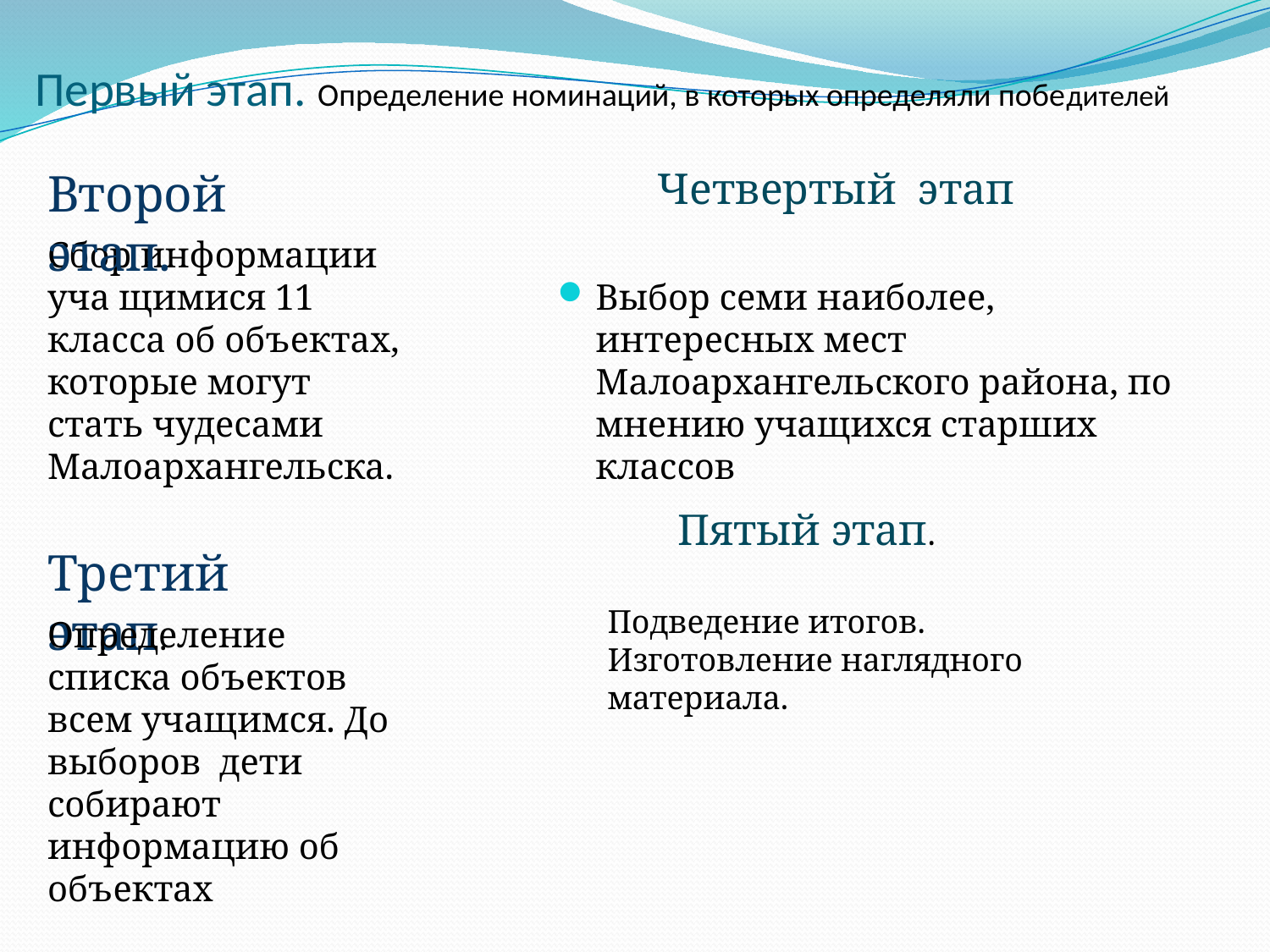

# Первый этап. Определение номинаций, в которых определяли победителей
Второй этап.
Четвертый  этап
Сбор информации уча щимися 11 класса об объектах, которые могут стать чудесами Малоархангельска.
Выбор семи наиболее, интересных мест Малоархангельского района, по мнению учащихся старших классов

Пятый этап.
Третий этап.
Подведение итогов. Изготовление наглядного материала.
Определение списка объектов
всем учащимся. До выборов  дети собирают информацию об объектах